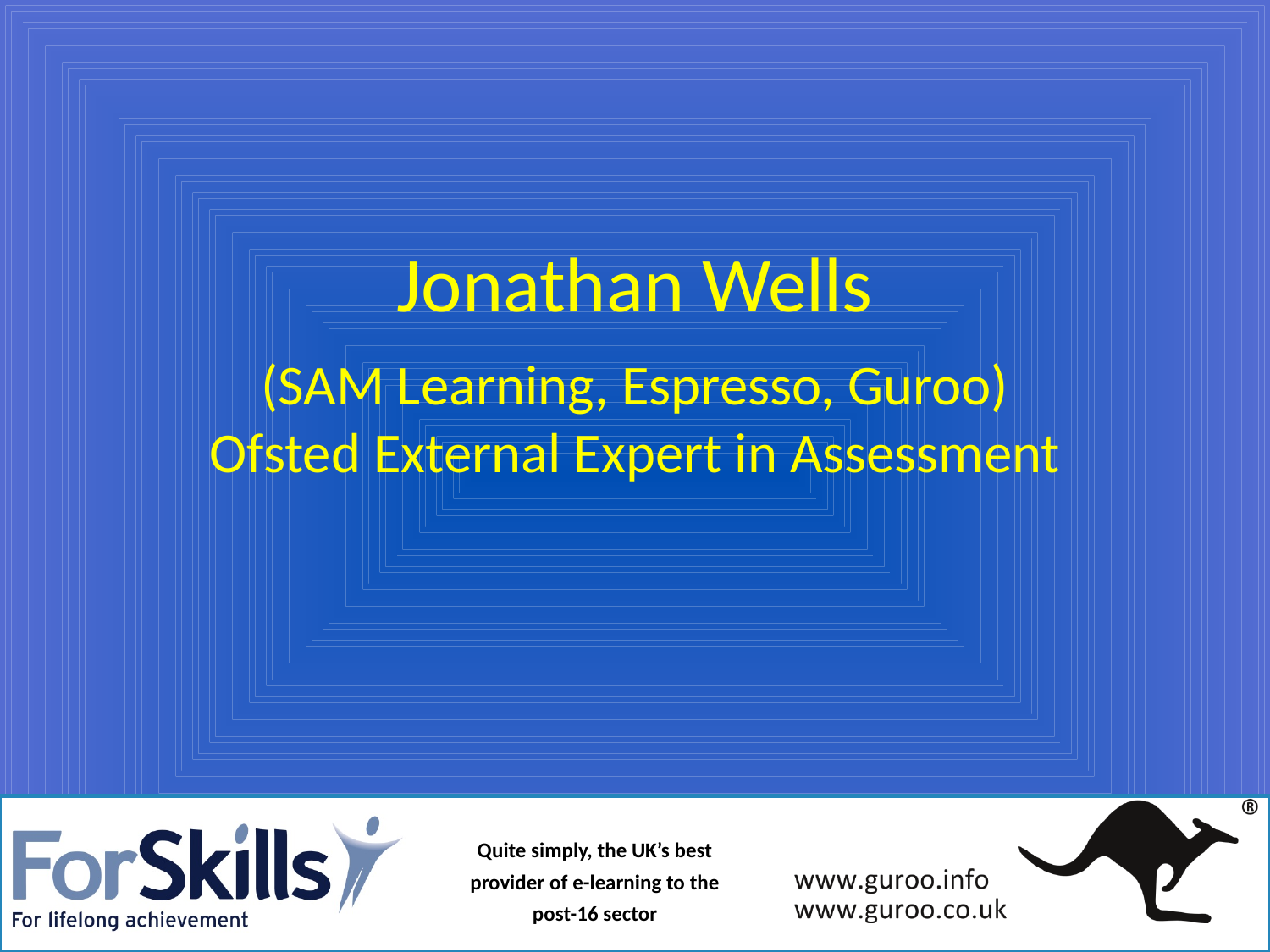

# Jonathan Wells (SAM Learning, Espresso, Guroo) Ofsted External Expert in Assessment